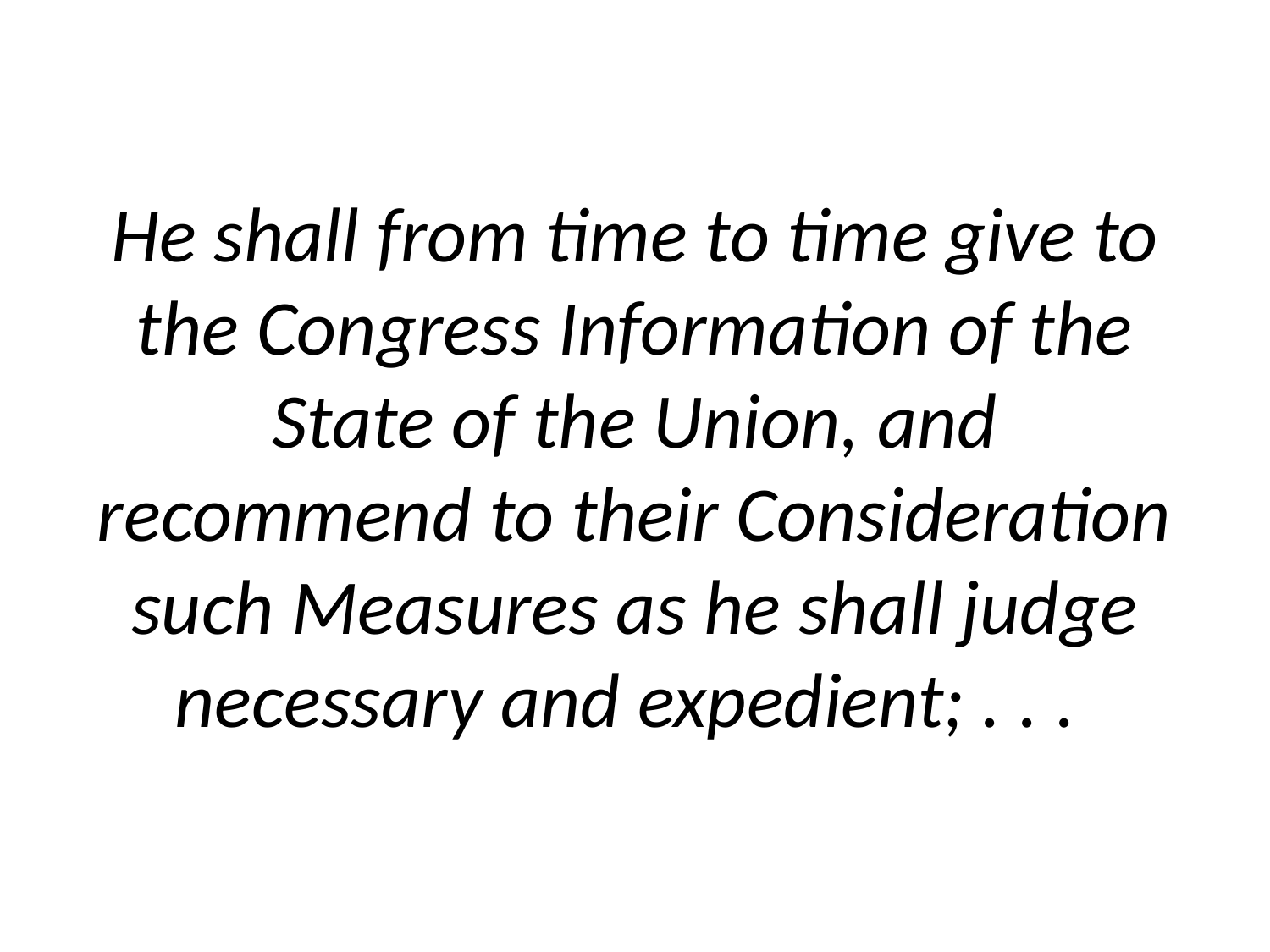

# He shall from time to time give to the Congress Information of the State of the Union, and recommend to their Consideration such Measures as he shall judge necessary and expedient; . . .